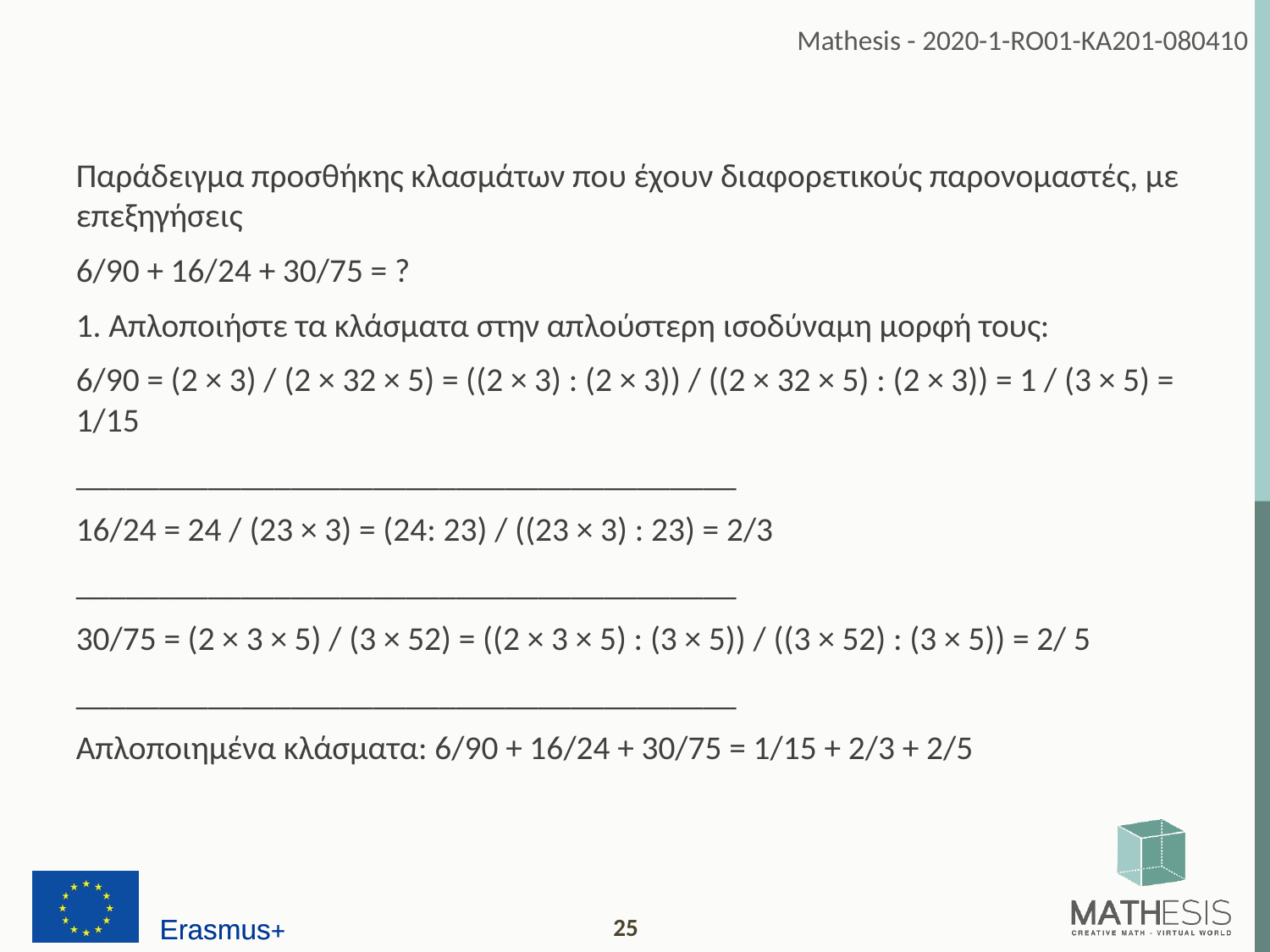

Παράδειγμα προσθήκης κλασμάτων που έχουν διαφορετικούς παρονομαστές, με επεξηγήσεις
6/90 + 16/24 + 30/75 = ?
1. Απλοποιήστε τα κλάσματα στην απλούστερη ισοδύναμη μορφή τους:
6/90 = (2 × 3) / (2 × 32 × 5) = ((2 × 3) : (2 × 3)) / ((2 × 32 × 5) : (2 × 3)) = 1 / (3 × 5) = 1/15
________________________________________
16/24 = 24 / (23 × 3) = (24: 23) / ((23 × 3) : 23) = 2/3
________________________________________
30/75 = (2 × 3 × 5) / (3 × 52) = ((2 × 3 × 5) : (3 × 5)) / ((3 × 52) : (3 × 5)) = 2/ 5
________________________________________
Απλοποιημένα κλάσματα: 6/90 + 16/24 + 30/75 = 1/15 + 2/3 + 2/5